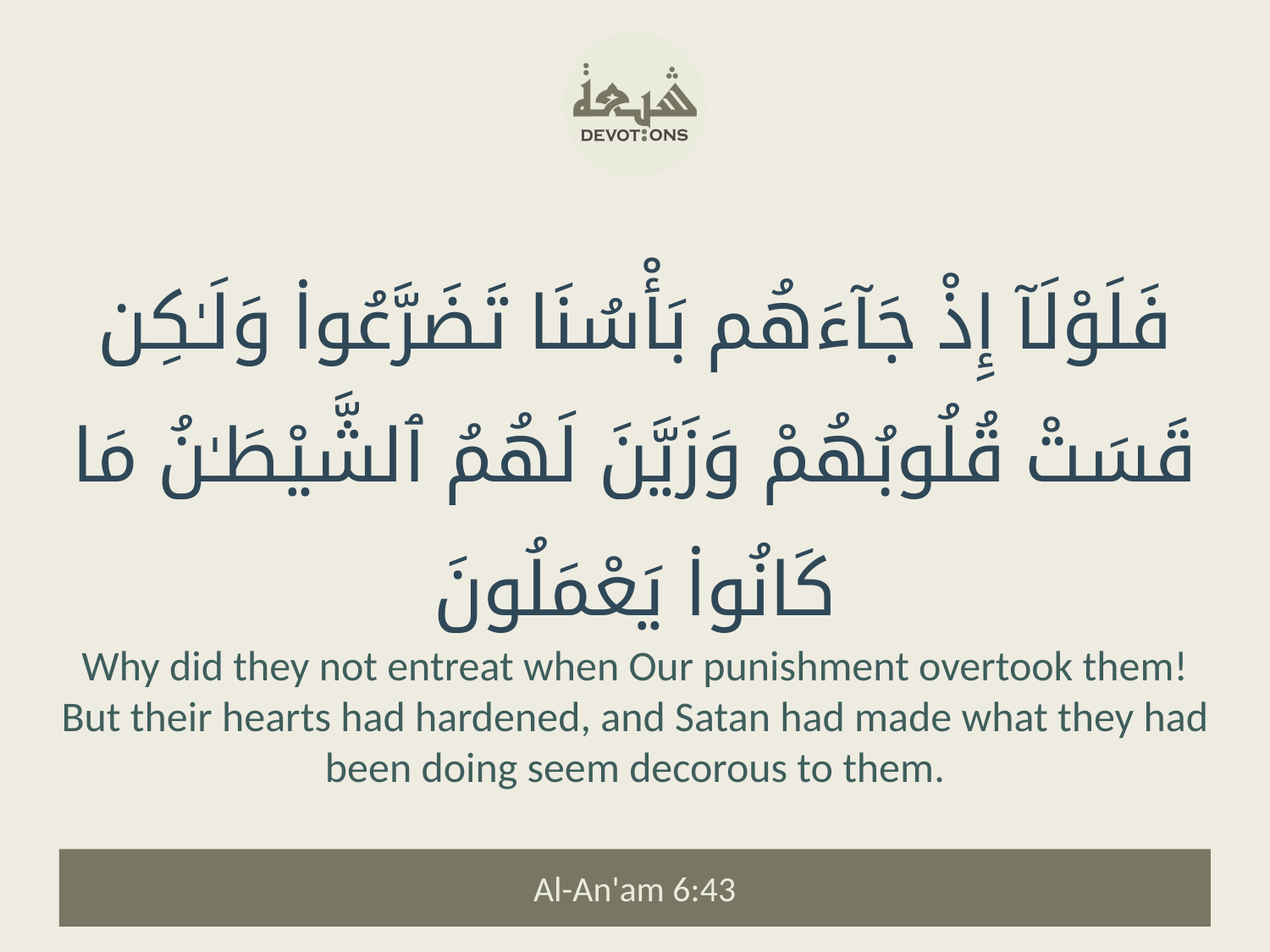

فَلَوْلَآ إِذْ جَآءَهُم بَأْسُنَا تَضَرَّعُوا۟ وَلَـٰكِن قَسَتْ قُلُوبُهُمْ وَزَيَّنَ لَهُمُ ٱلشَّيْطَـٰنُ مَا كَانُوا۟ يَعْمَلُونَ
Why did they not entreat when Our punishment overtook them! But their hearts had hardened, and Satan had made what they had been doing seem decorous to them.
Al-An'am 6:43